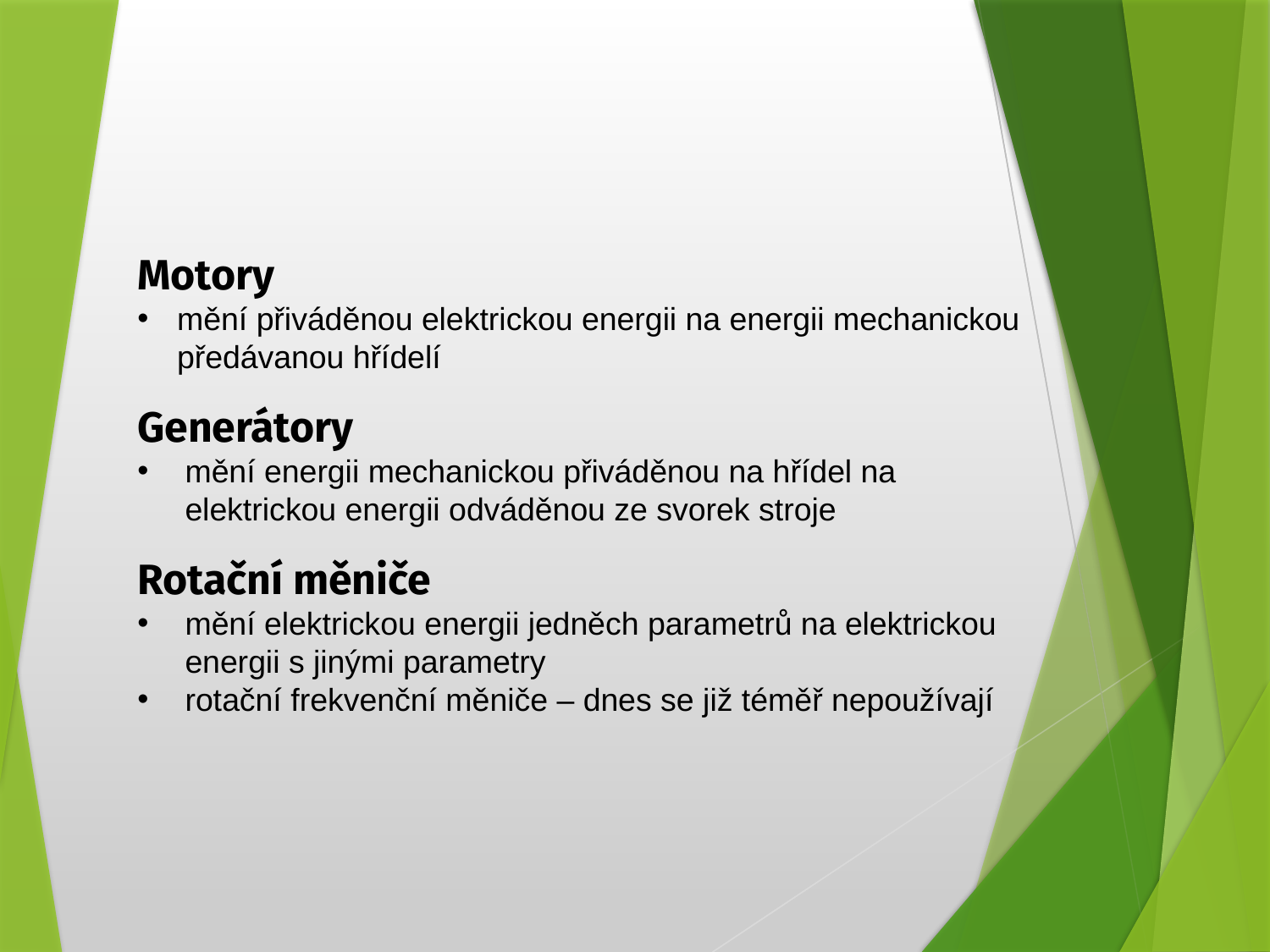

Motory
mění přiváděnou elektrickou energii na energii mechanickou předávanou hřídelí
Generátory
mění energii mechanickou přiváděnou na hřídel na elektrickou energii odváděnou ze svorek stroje
Rotační měniče
mění elektrickou energii jedněch parametrů na elektrickou energii s jinými parametry
rotační frekvenční měniče – dnes se již téměř nepoužívají